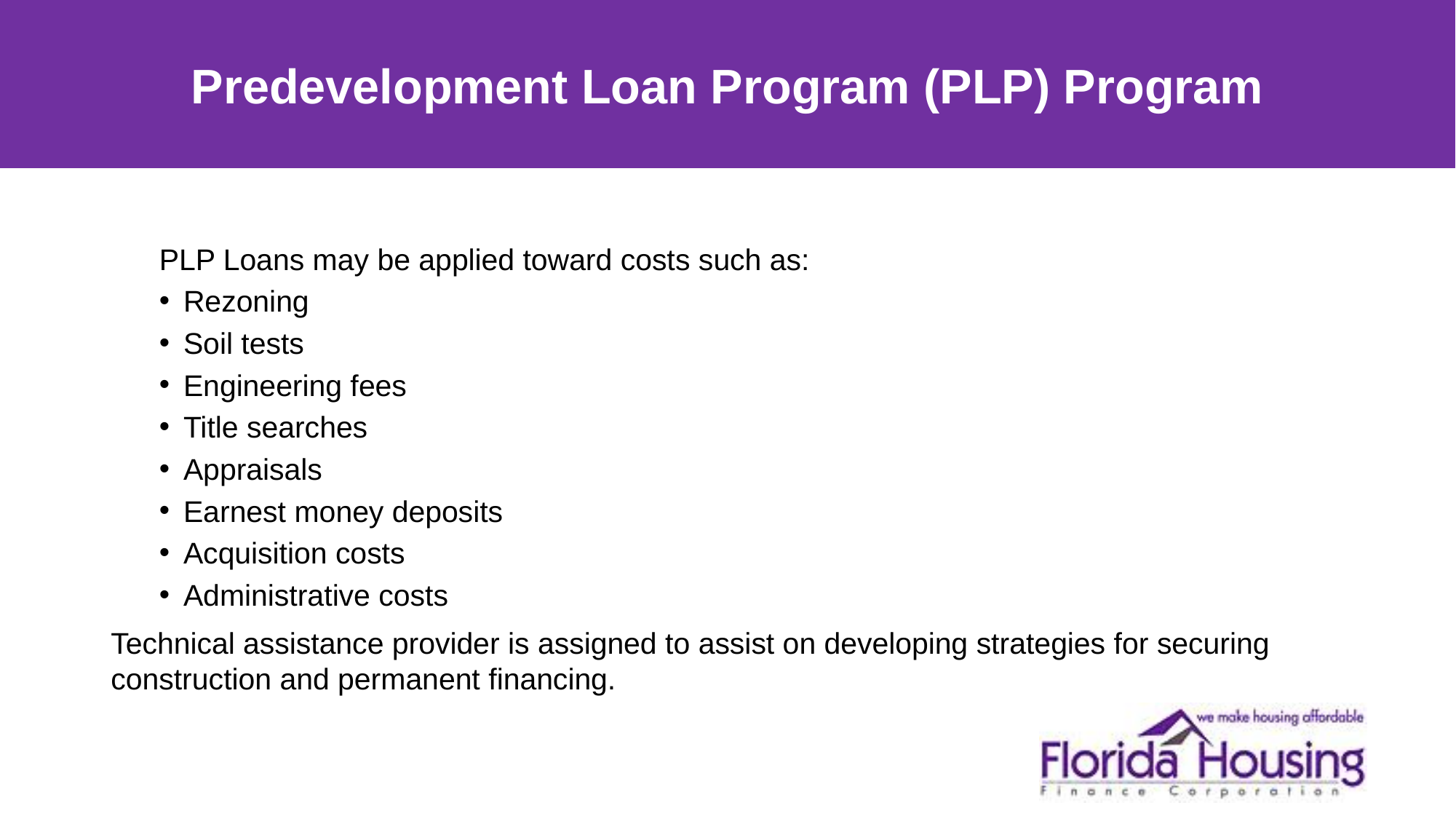

# Predevelopment Loan Program (PLP) Program

PLP Loans may be applied toward costs such as:
Rezoning
Soil tests
Engineering fees
Title searches
Appraisals
Earnest money deposits
Acquisition costs
Administrative costs
Technical assistance provider is assigned to assist on developing strategies for securing construction and permanent financing.